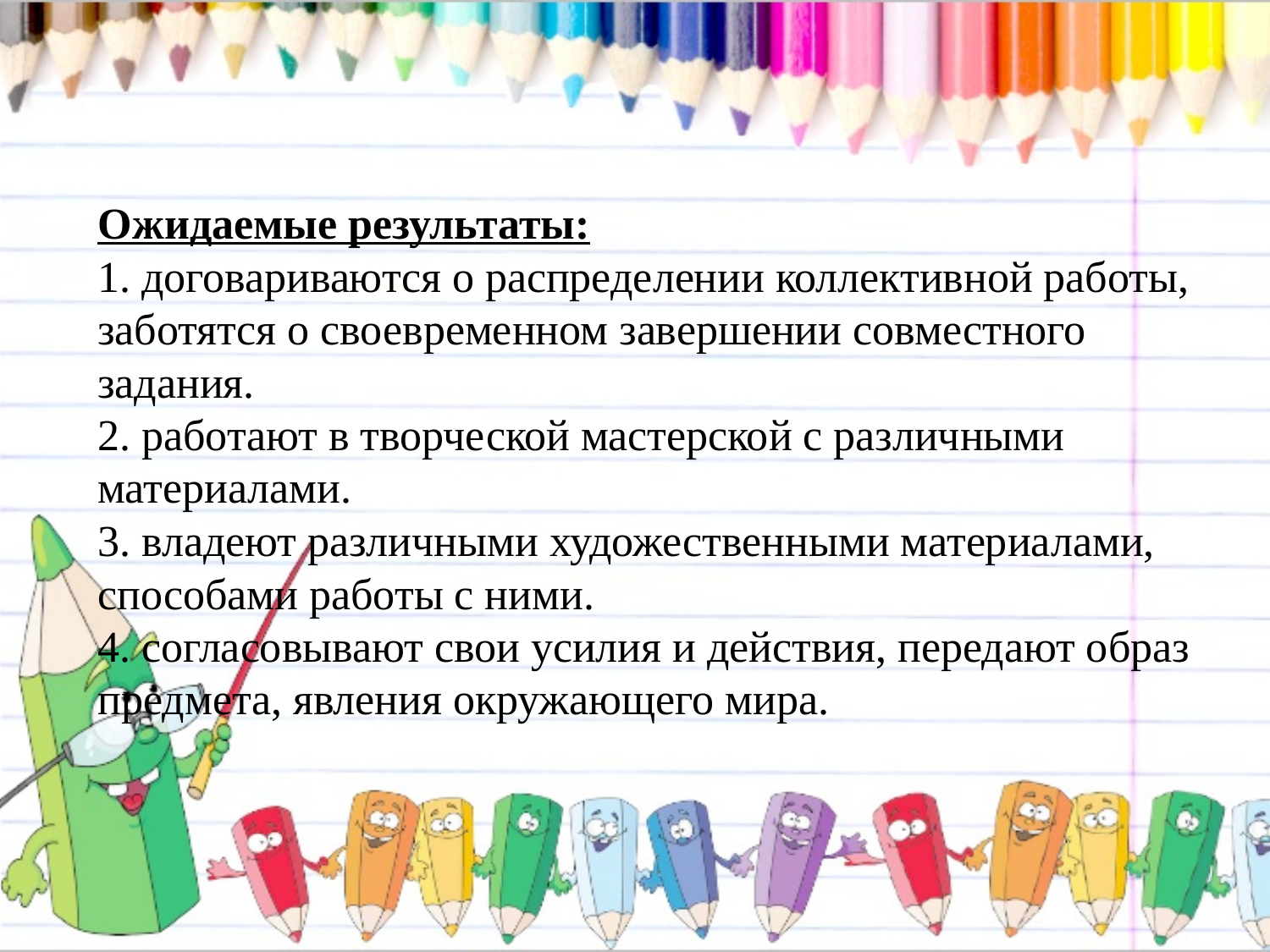

# Ожидаемые результаты: 1. договариваются о распределении коллективной работы, заботятся о своевременном завершении совместного задания. 2. работают в творческой мастерской с различными материалами. 3. владеют различными художественными материалами, способами работы с ними. 4. согласовывают свои усилия и действия, передают образ предмета, явления окружающего мира.